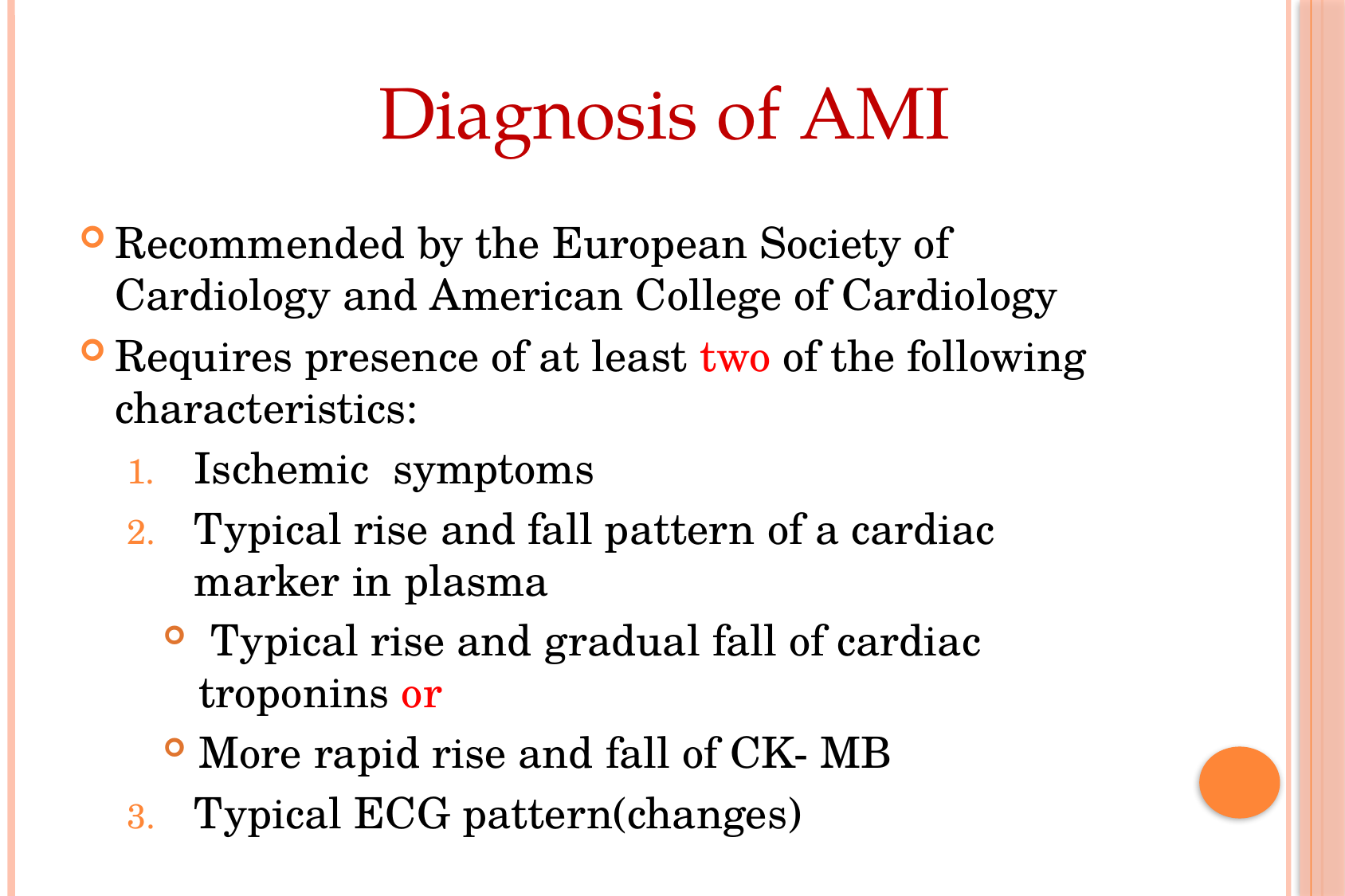

Diagnosis of AMI
Recommended by the European Society of Cardiology and American College of Cardiology
Requires presence of at least two of the following characteristics:
Ischemic  symptoms
Typical rise and fall pattern of a cardiac marker in plasma
 Typical rise and gradual fall of cardiac troponins or
More rapid rise and fall of CK- MB
Typical ECG pattern(changes)